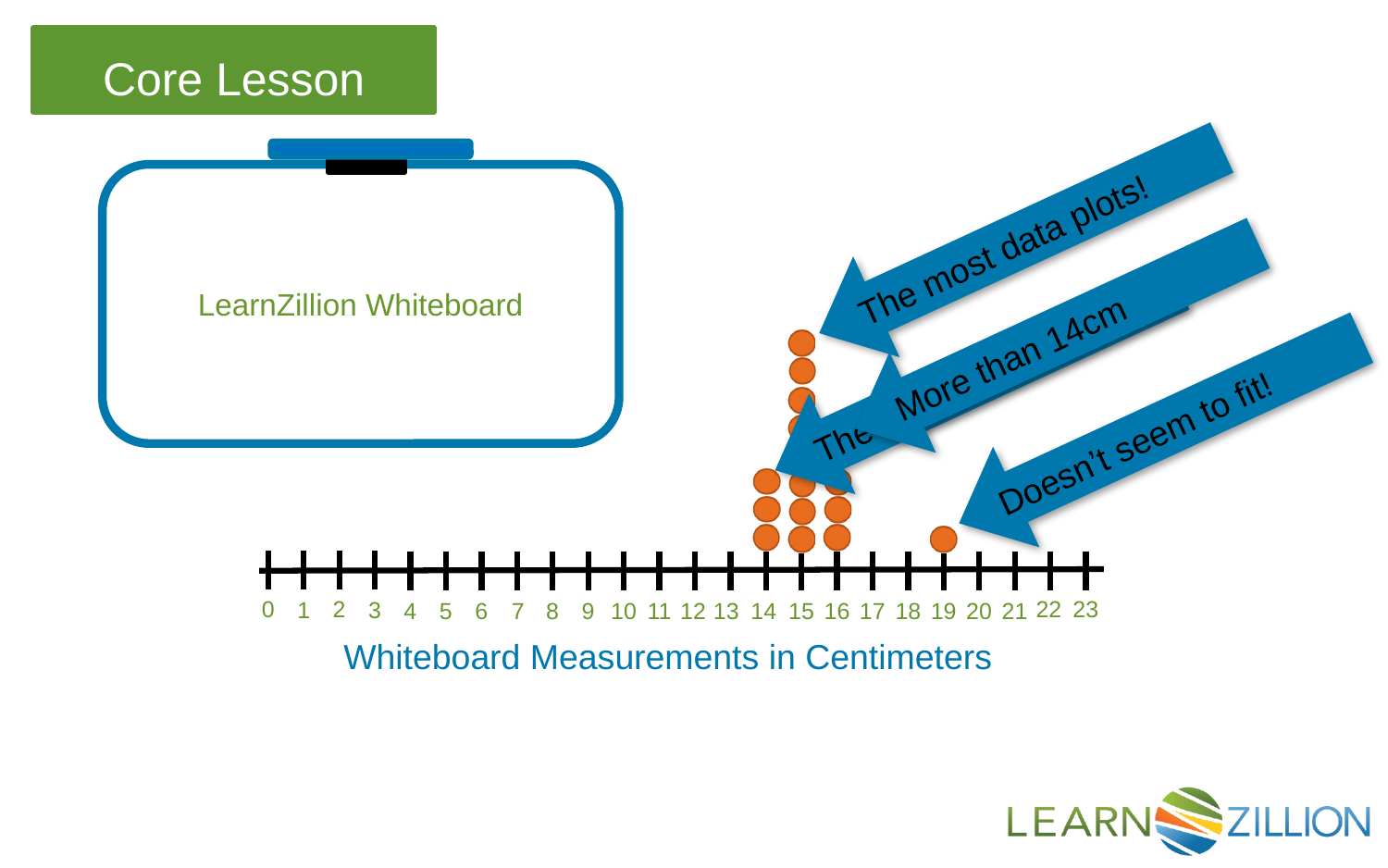

LearnZillion Whiteboard
The most data plots!
More than 14cm
The least data plots!

Doesn’t seem to fit!

22
2
0
3
1
20
11
21
5
7
4
6
8
9
10
12
13
14
15
16
17
18
19
23
Whiteboard Measurements in Centimeters